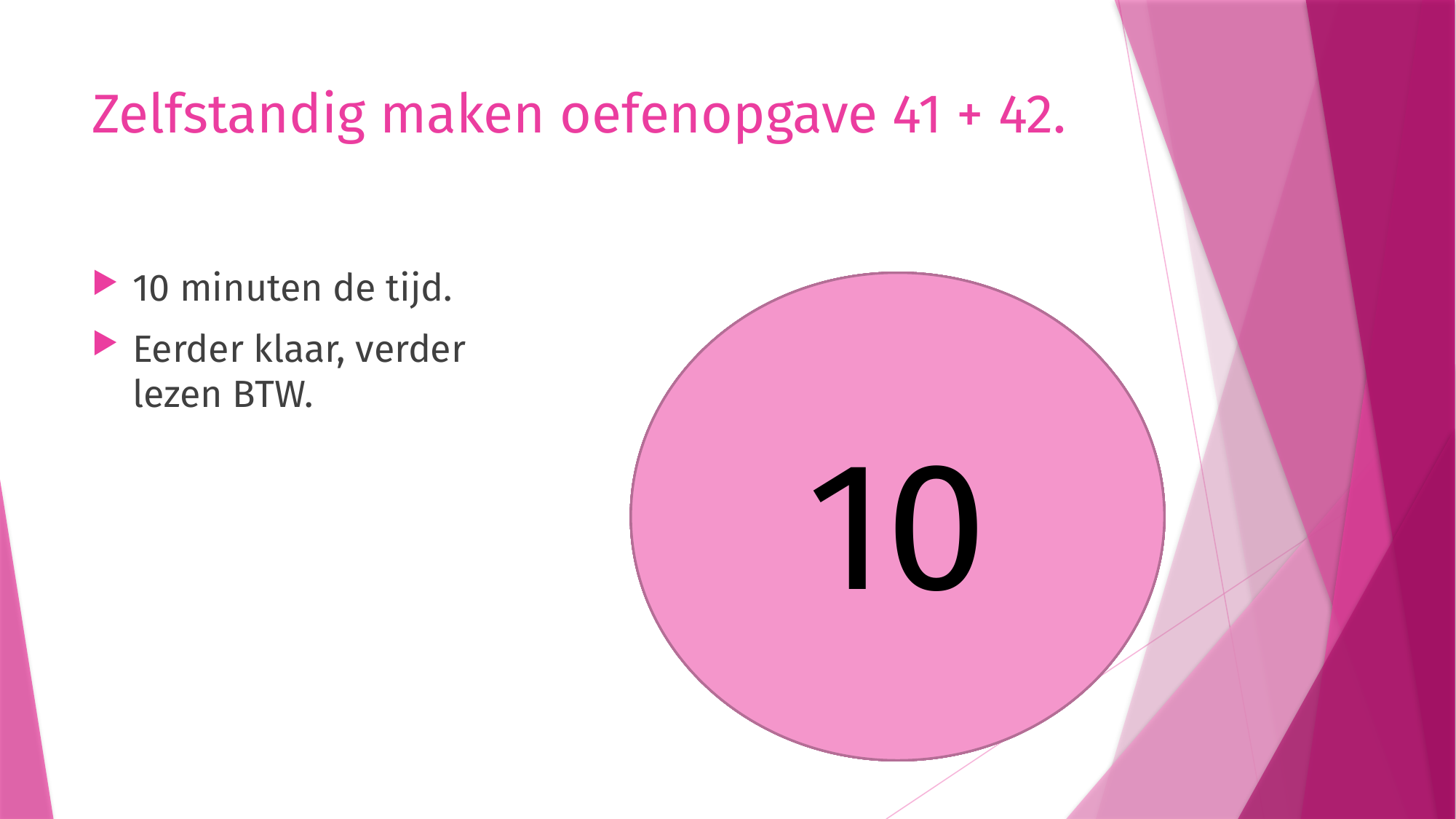

# Zelfstandig maken oefenopgave 41 + 42.
10 minuten de tijd.
Eerder klaar, verder lezen BTW.

10
8
9
5
6
7
4
3
1
2